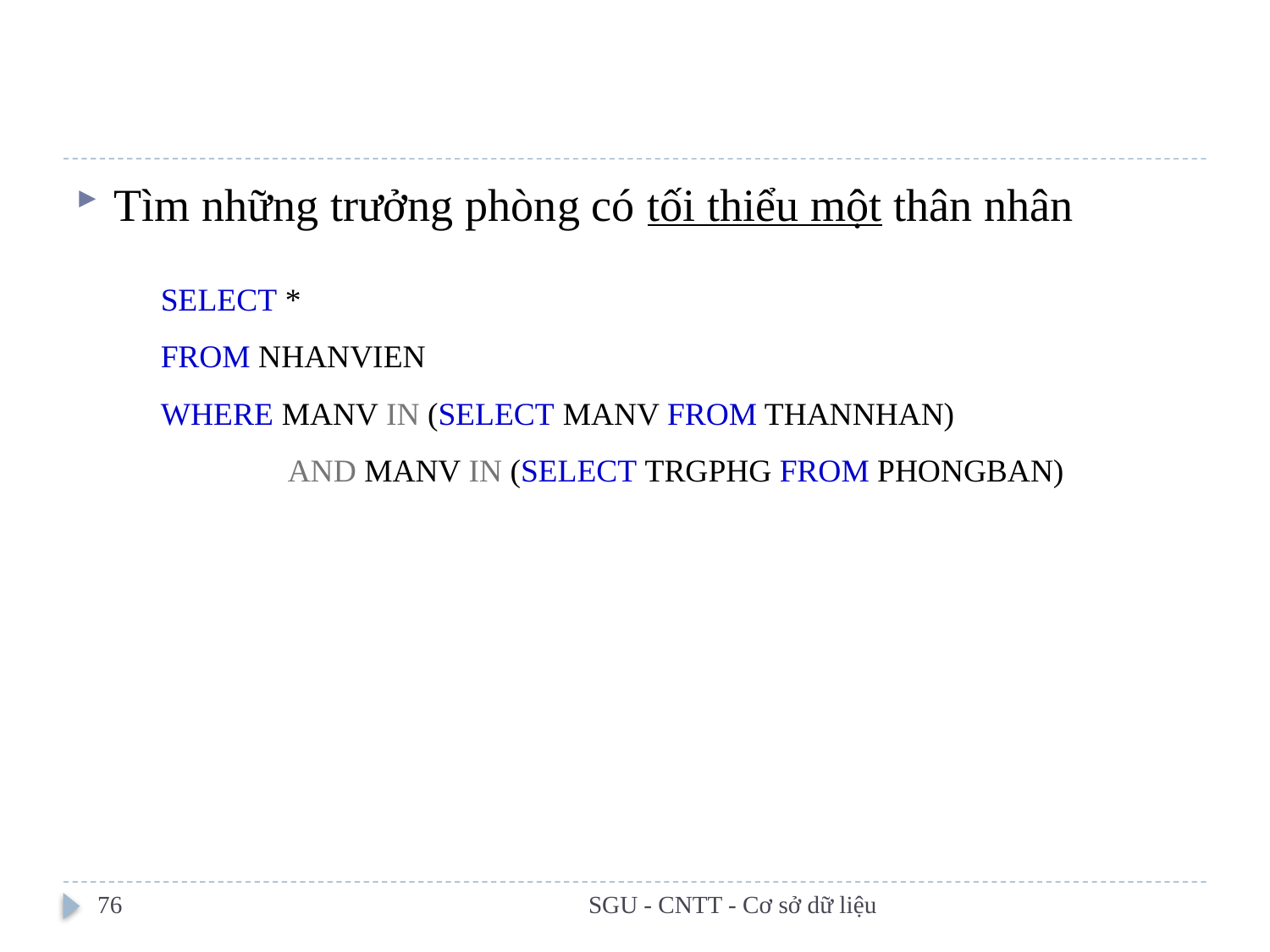

#
Tìm những trưởng phòng có tối thiểu một thân nhân

SELECT *
FROM NHANVIEN
WHERE MANV IN (SELECT MANV FROM THANNHAN)
	AND MANV IN (SELECT TRGPHG FROM PHONGBAN)
76
SGU - CNTT - Cơ sở dữ liệu